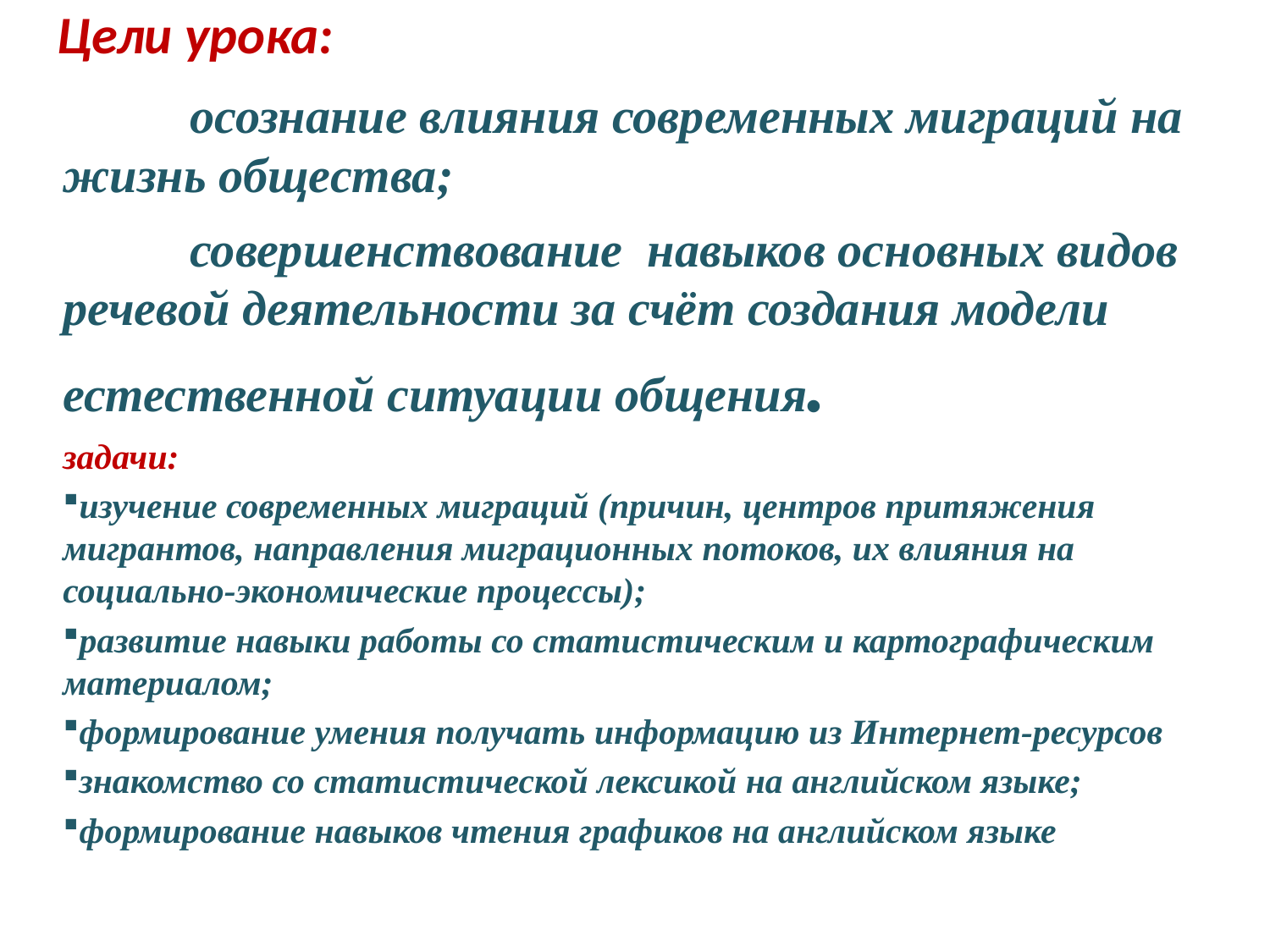

осознание влияния современных миграций на жизнь общества;
 	совершенствование  навыков основных видов речевой деятельности за счёт создания модели естественной ситуации общения.
задачи:
изучение современных миграций (причин, центров притяжения мигрантов, направления миграционных потоков, их влияния на социально-экономические процессы);
развитие навыки работы со статистическим и картографическим материалом;
формирование умения получать информацию из Интернет-ресурсов
знакомство со статистической лексикой на английском языке;
формирование навыков чтения графиков на английском языке

Цели урока: